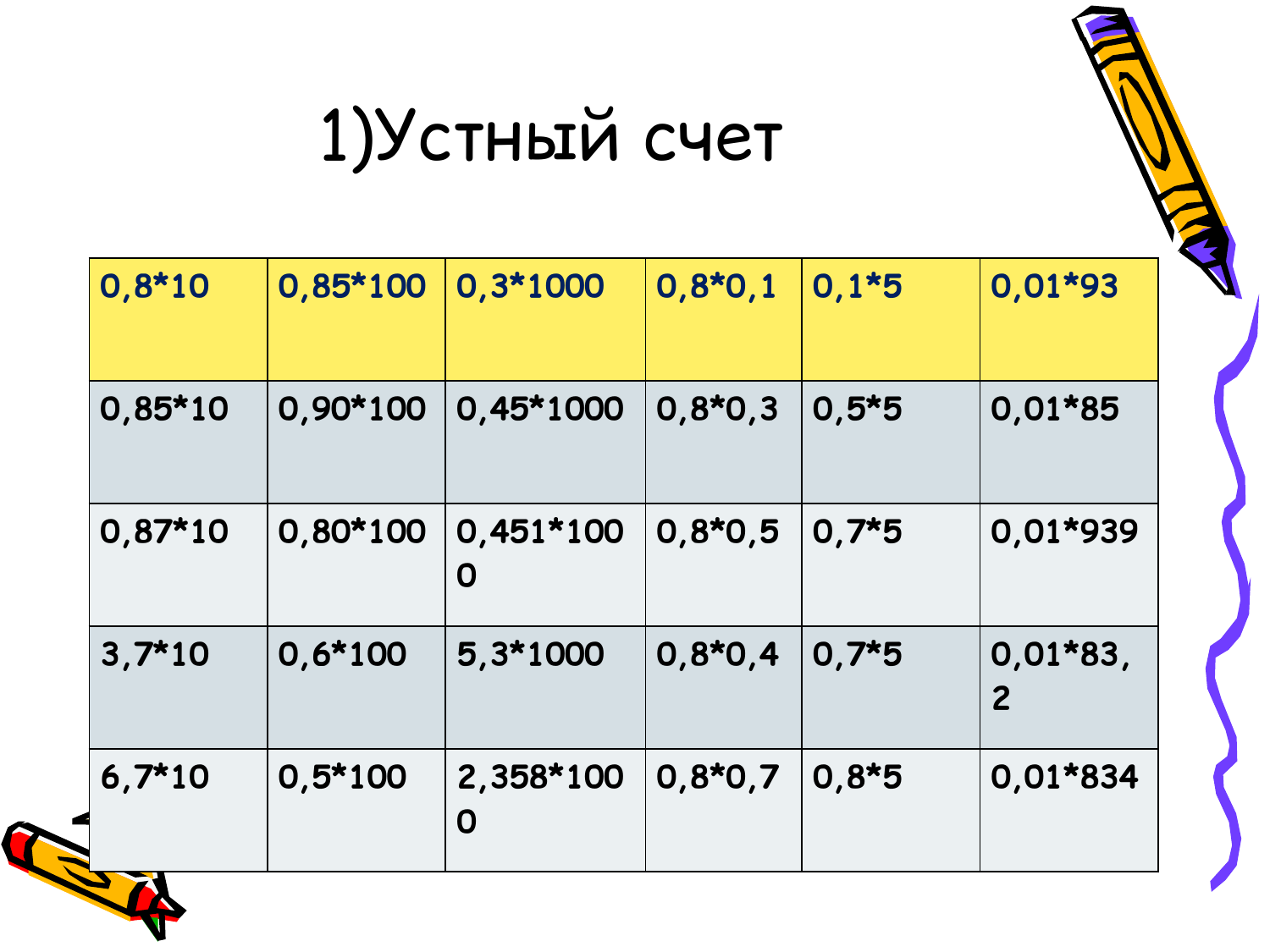

1)Устный счет
| 0,8\*10 | 0,85\*100 | 0,3\*1000 | 0,8\*0,1 | 0,1\*5 | 0,01\*93 |
| --- | --- | --- | --- | --- | --- |
| 0,85\*10 | 0,90\*100 | 0,45\*1000 | 0,8\*0,3 | 0,5\*5 | 0,01\*85 |
| 0,87\*10 | 0,80\*100 | 0,451\*1000 | 0,8\*0,5 | 0,7\*5 | 0,01\*939 |
| 3,7\*10 | 0,6\*100 | 5,3\*1000 | 0,8\*0,4 | 0,7\*5 | 0,01\*83,2 |
| 6,7\*10 | 0,5\*100 | 2,358\*1000 | 0,8\*0,7 | 0,8\*5 | 0,01\*834 |